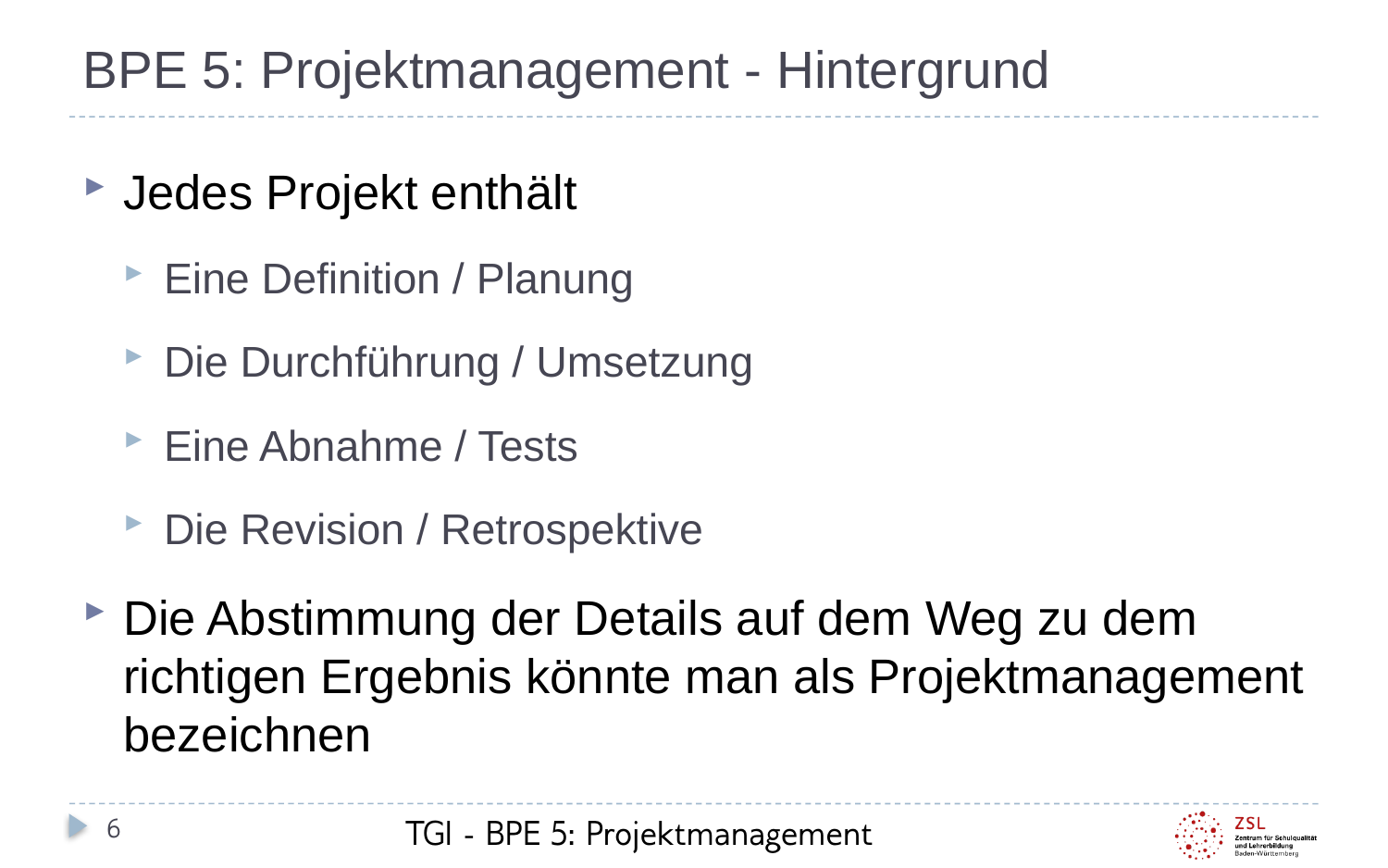

# BPE 5: Projektmanagement - Hintergrund
Jedes Projekt enthält
Eine Definition / Planung
Die Durchführung / Umsetzung
Eine Abnahme / Tests
Die Revision / Retrospektive
Die Abstimmung der Details auf dem Weg zu dem richtigen Ergebnis könnte man als Projektmanagement bezeichnen
TGI - BPE 5: Projektmanagement
6